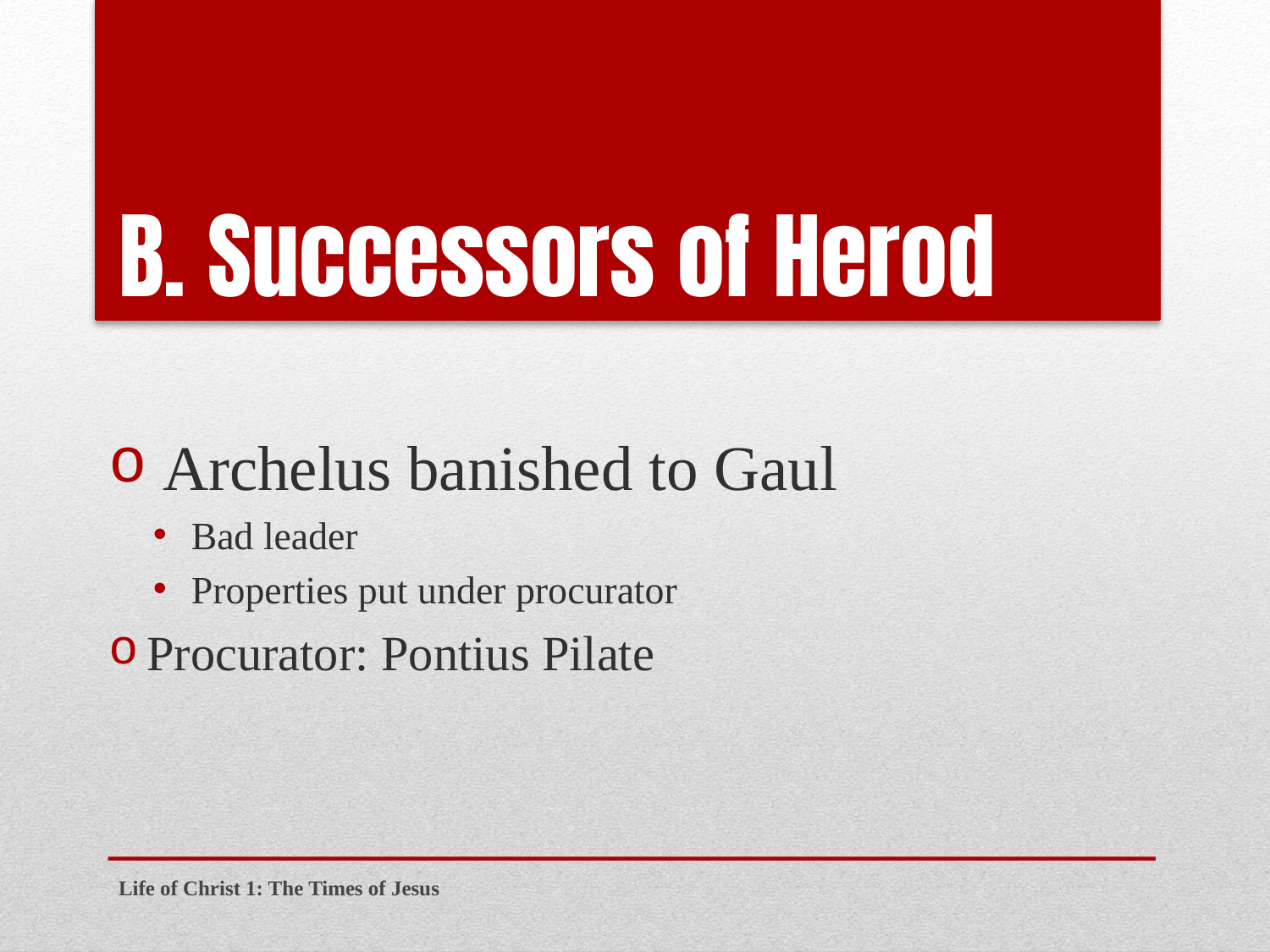

# B. Successors of Herod
 Archelus banished to Gaul
Bad leader
Properties put under procurator
Procurator: Pontius Pilate
Life of Christ 1: The Times of Jesus